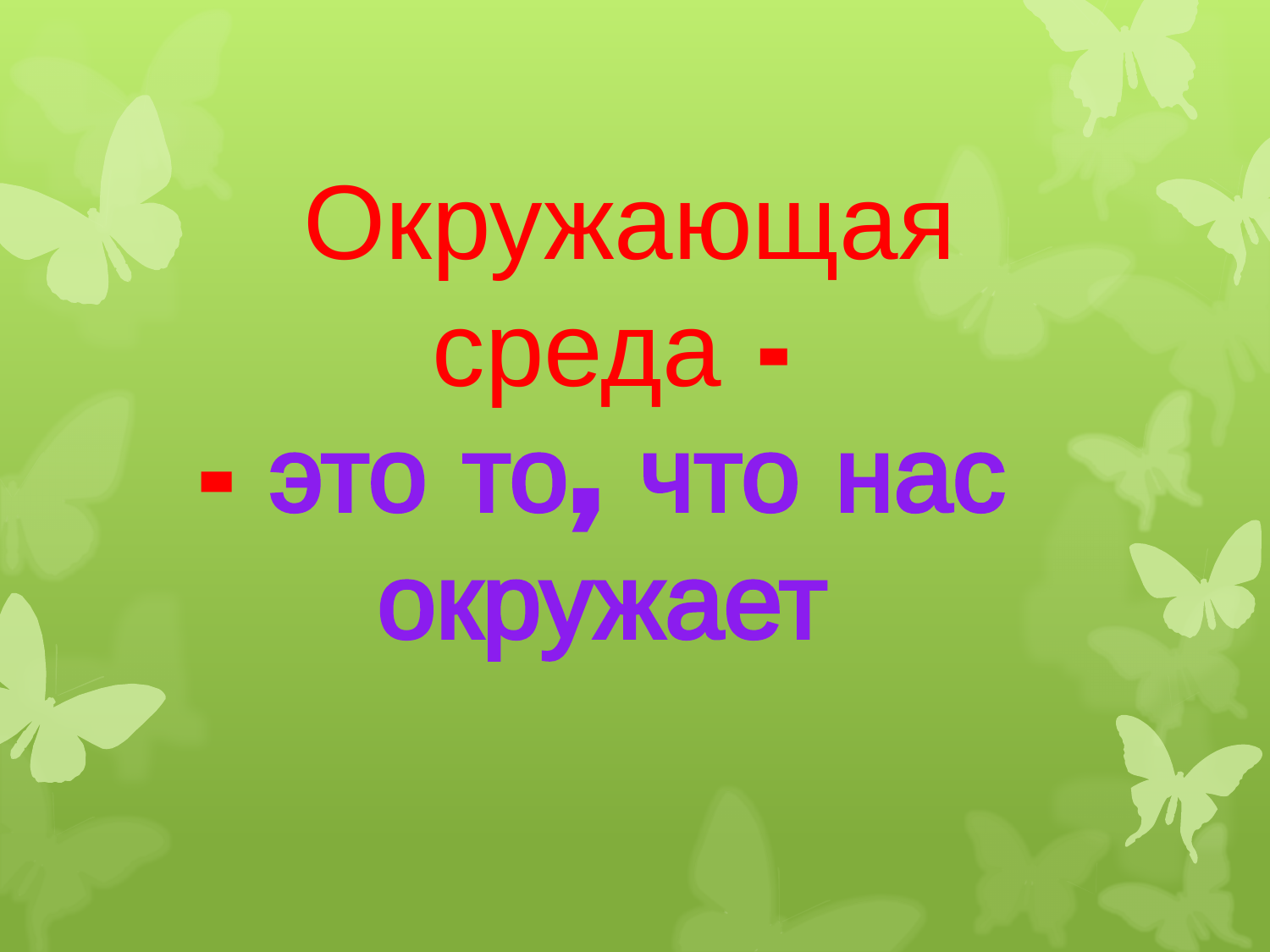

# Окружающая среда -
- это то, что нас окружает